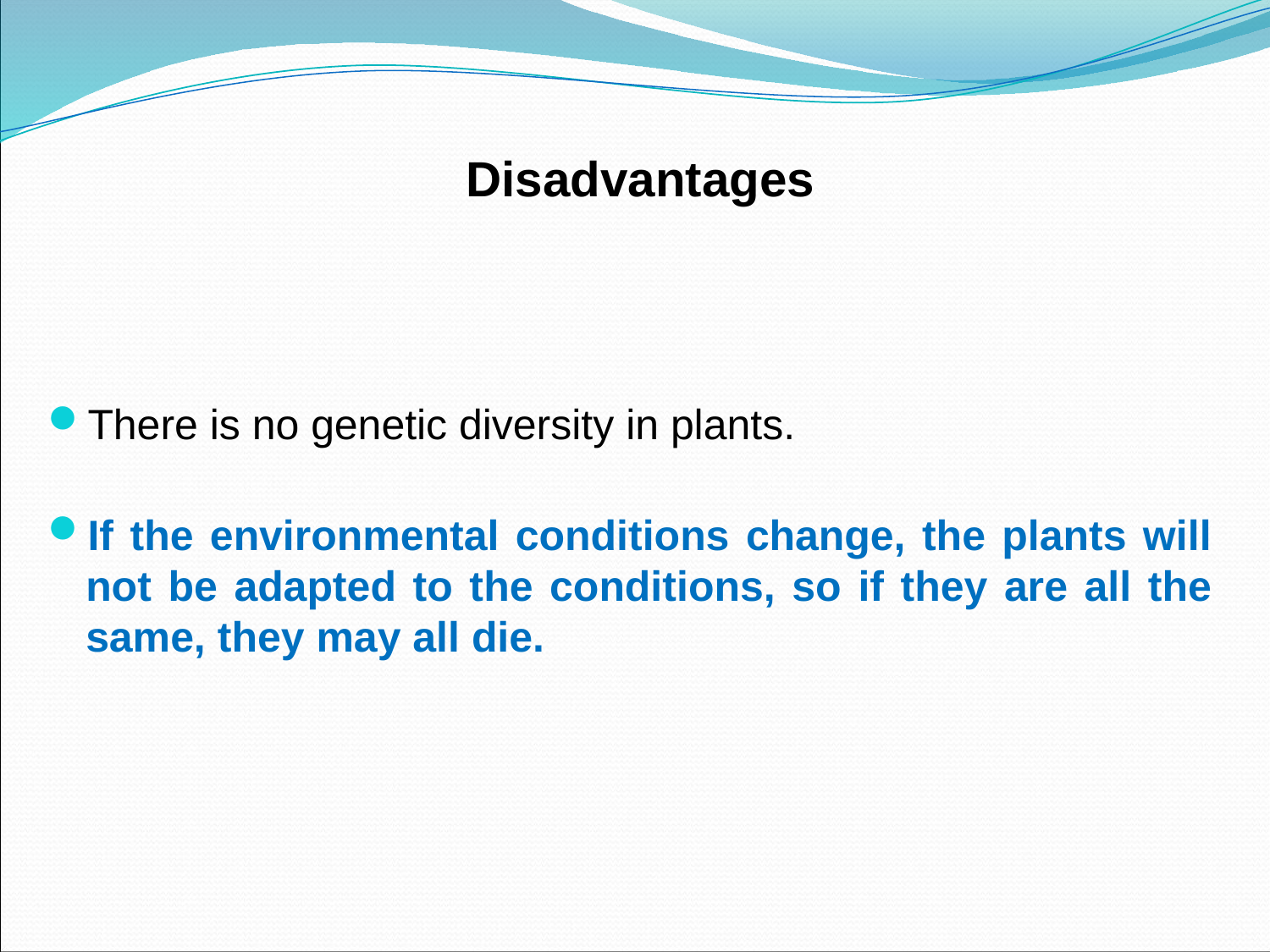

# Disadvantages

There is no genetic diversity in plants.
If the environmental conditions change, the plants will not be adapted to the conditions, so if they are all the same, they may all die.